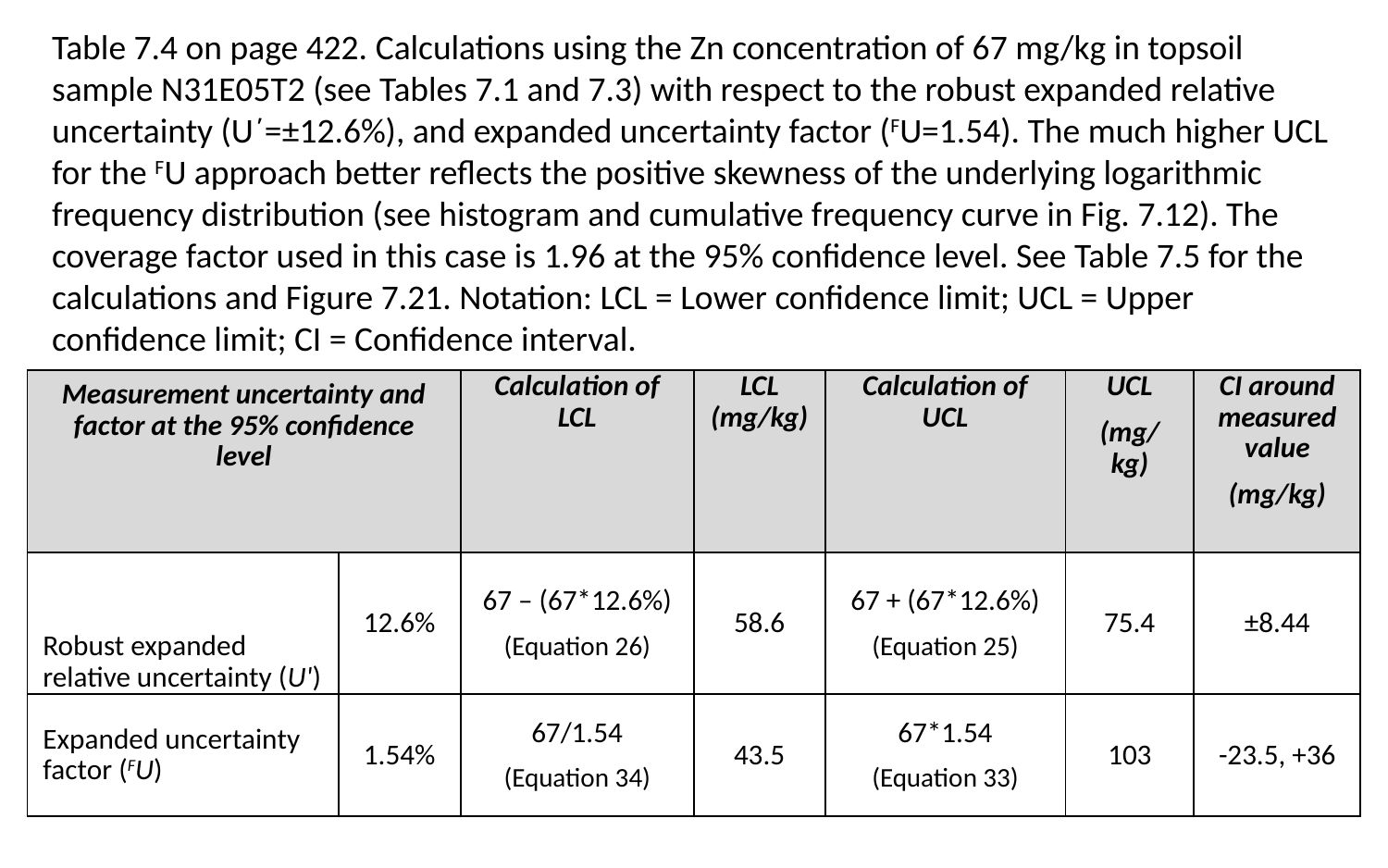

Table 7.4 on page 422. Calculations using the Zn concentration of 67 mg/kg in topsoil sample N31E05T2 (see Tables 7.1 and 7.3) with respect to the robust expanded relative uncertainty (U΄=±12.6%), and expanded uncertainty factor (FU=1.54). The much higher UCL for the FU approach better reflects the positive skewness of the underlying logarithmic frequency distribution (see histogram and cumulative frequency curve in Fig. 7.12). The coverage factor used in this case is 1.96 at the 95% confidence level. See Table 7.5 for the calculations and Figure 7.21. Notation: LCL = Lower confidence limit; UCL = Upper confidence limit; CI = Confidence interval.
| Measurement uncertainty and factor at the 95% confidence level |  | Calculation of LCL | LCL (mg/kg) | Calculation of UCL | UCL (mg/kg) | CI around measured value (mg/kg) |
| --- | --- | --- | --- | --- | --- | --- |
| Robust expanded relative uncertainty (U') | 12.6% | 67 – (67\*12.6%) (Equation 26) | 58.6 | 67 + (67\*12.6%) (Equation 25) | 75.4 | ±8.44 |
| Expanded uncertainty factor (FU) | 1.54% | 67/1.54 (Equation 34) | 43.5 | 67\*1.54 (Equation 33) | 103 | -23.5, +36 |